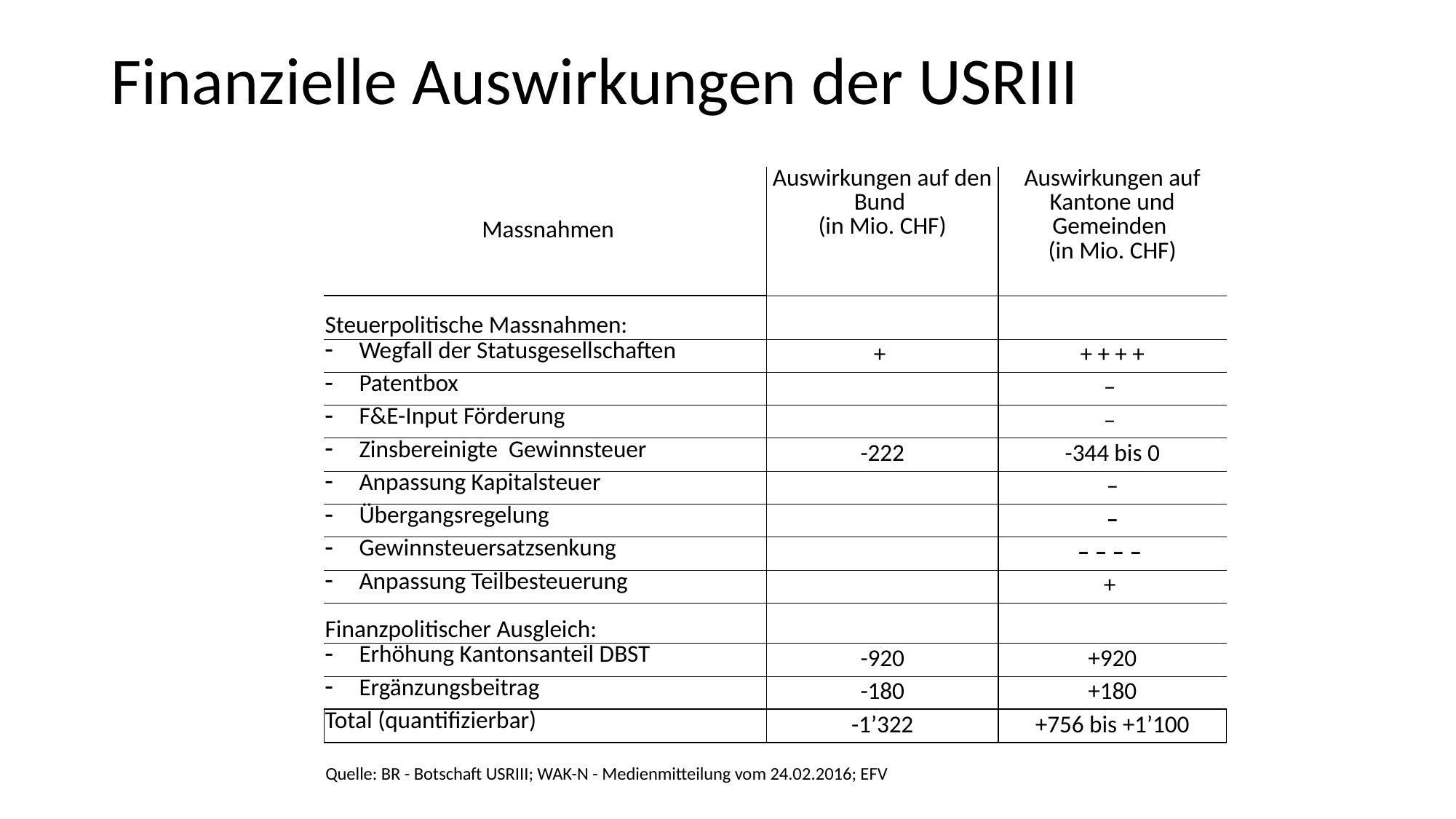

# Finanzielle Auswirkungen der USRIII
| Massnahmen | Auswirkungen auf den Bund (in Mio. CHF) | Auswirkungen auf Kantone und Gemeinden (in Mio. CHF) |
| --- | --- | --- |
| Steuerpolitische Massnahmen: |  |  |
| Wegfall der Statusgesellschaften | + | + + + + |
| Patentbox |  | – |
| F&E-Input Förderung |  | – |
| Zinsbereinigte Gewinnsteuer | -222 | -344 bis 0 |
| Anpassung Kapitalsteuer |  | – |
| Übergangsregelung |  | – |
| Gewinnsteuersatzsenkung |  | – – – – |
| Anpassung Teilbesteuerung |  | + |
| Finanzpolitischer Ausgleich: |  |  |
| Erhöhung Kantonsanteil DBST | -920 | +920 |
| Ergänzungsbeitrag | -180 | +180 |
| Total (quantifizierbar) | -1’322 | +756 bis +1’100 |
Quelle: BR - Botschaft USRIII; WAK-N - Medienmitteilung vom 24.02.2016; EFV